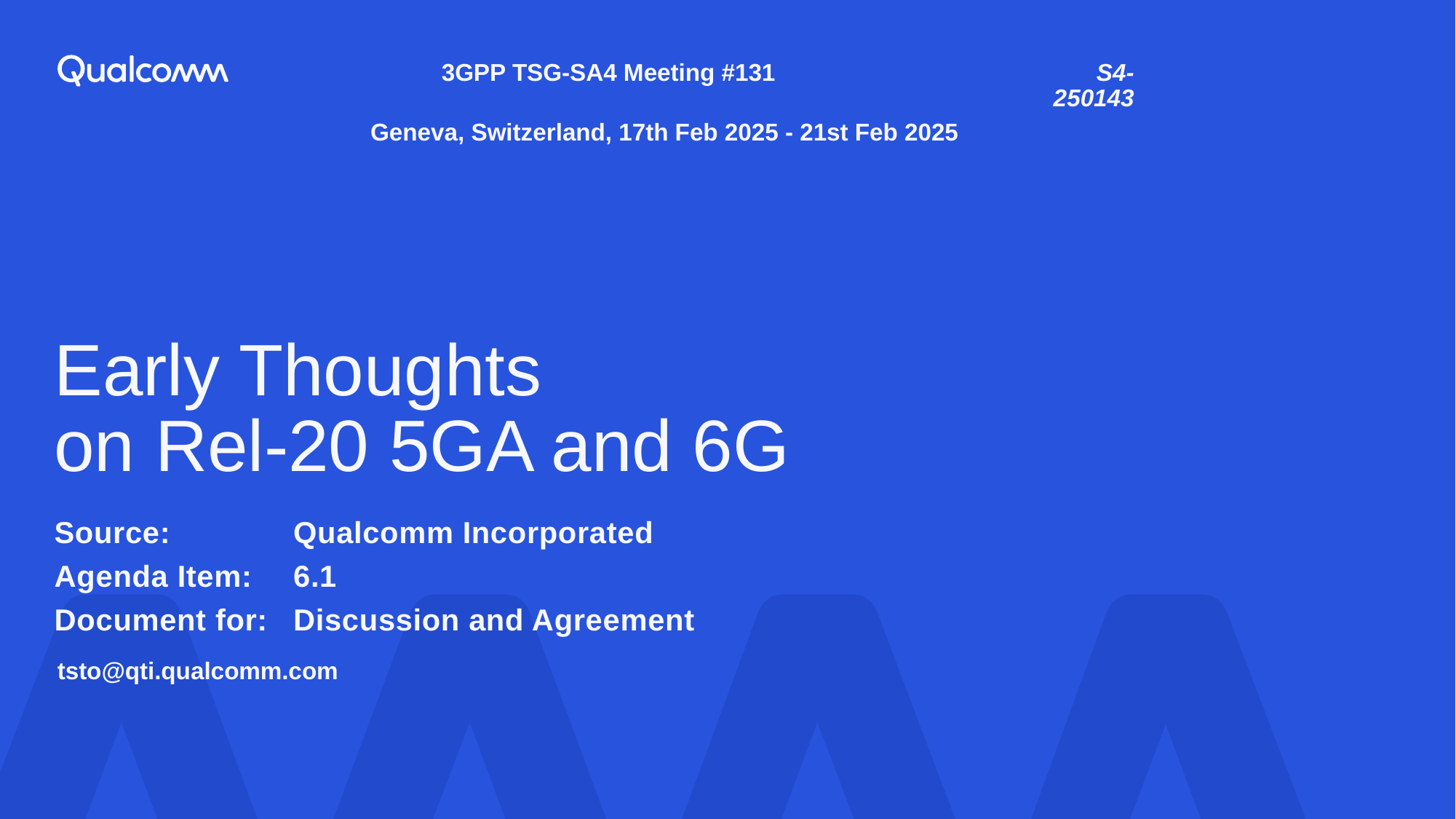

3GPP TSG-SA4 Meeting #131			S4-250143
Geneva, Switzerland, 17th Feb 2025 - 21st Feb 2025
# Early Thoughts on Rel-20 5GA and 6G
Source: 	Qualcomm Incorporated
Agenda Item: 	6.1
Document for:	Discussion and Agreement
tsto@qti.qualcomm.com